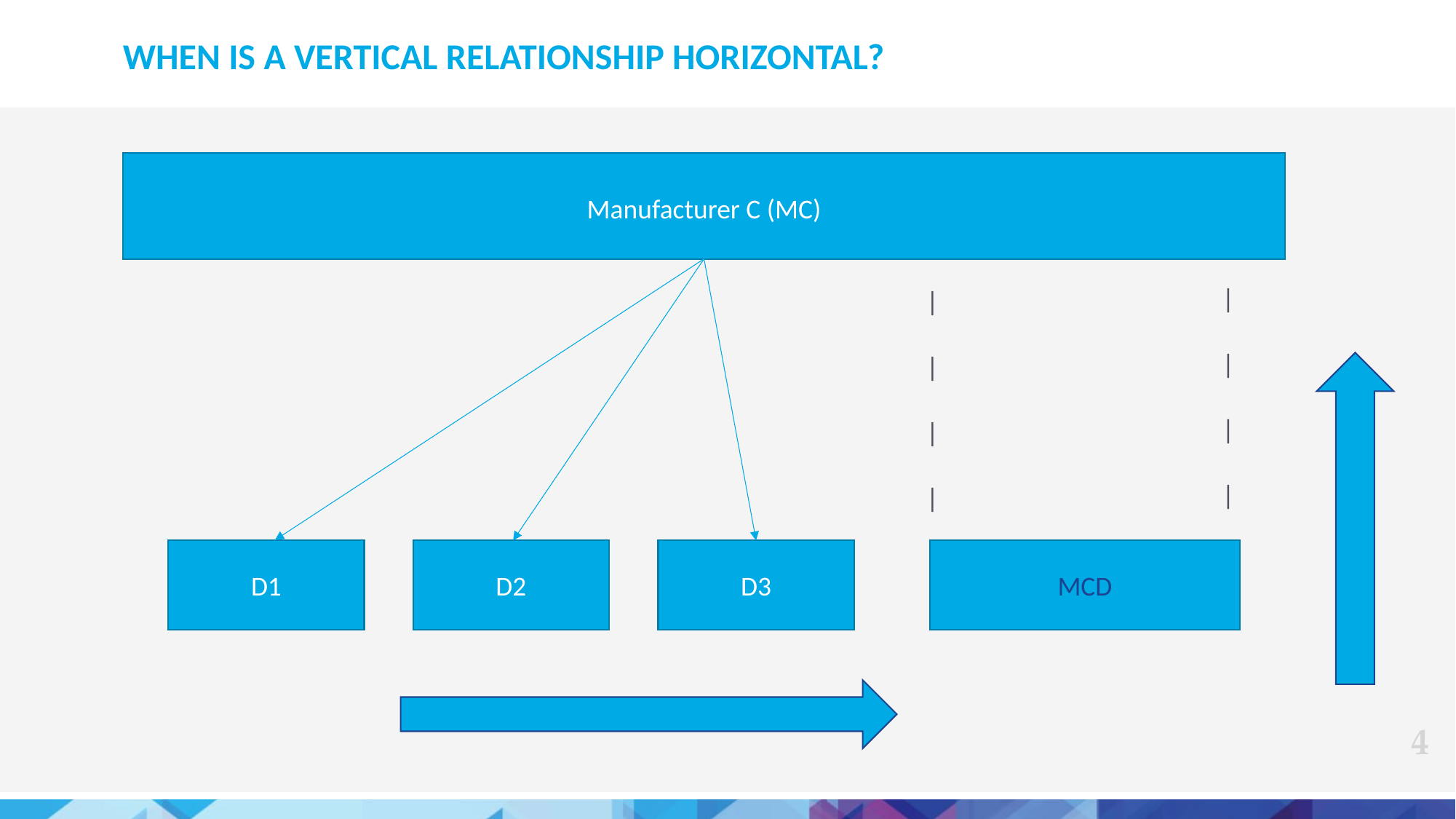

# When is a vertical relationship horizontal?
Manufacturer C (MC)
|

|

|

|
|

|

|

|

D1
MCD
D2
D3

4